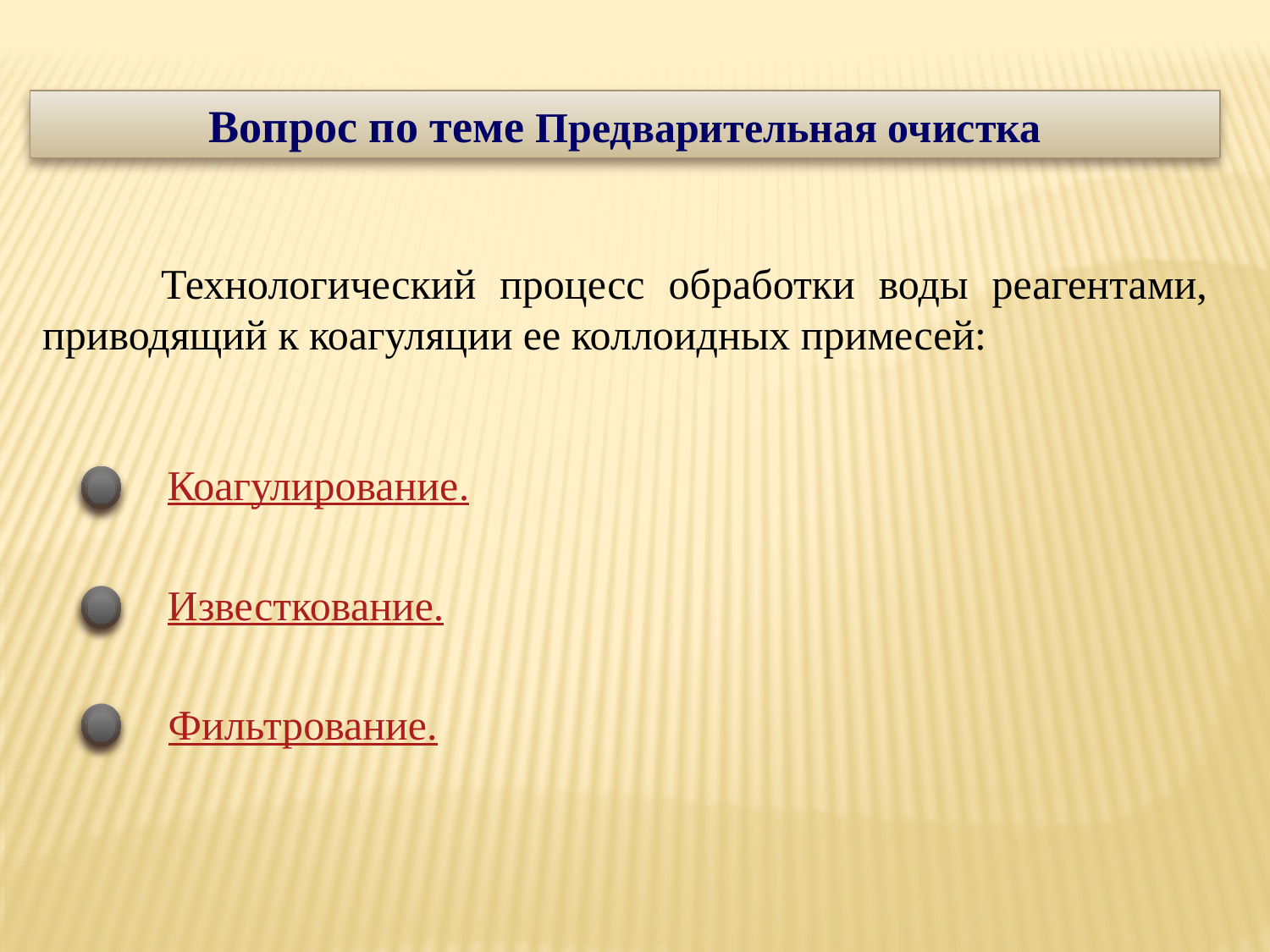

Вопрос по теме Предварительная очистка
     Технологический процесс обработки воды реагентами, приводящий к коагуляции ее коллоидных примесей:
Коагулирование.

Известкование.

 Фильтрование.